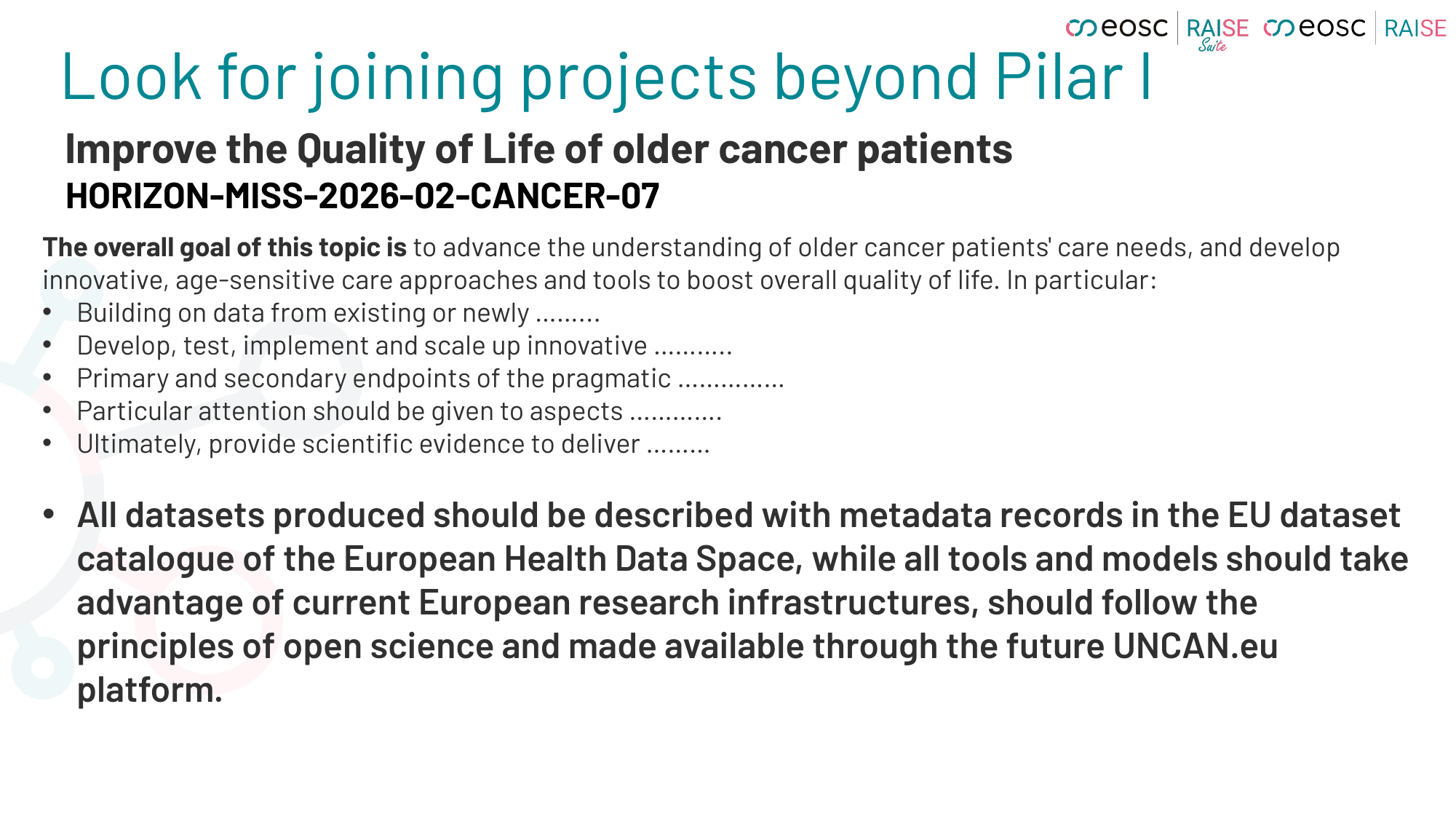

# Look for joining projects beyond Pilar I
Improve the Quality of Life of older cancer patients
HORIZON-MISS-2026-02-CANCER-07
The overall goal of this topic is to advance the understanding of older cancer patients' care needs, and develop innovative, age-sensitive care approaches and tools to boost overall quality of life. In particular:
Building on data from existing or newly ……...
Develop, test, implement and scale up innovative ………..
Primary and secondary endpoints of the pragmatic ……………
Particular attention should be given to aspects ………….
Ultimately, provide scientific evidence to deliver ………

All datasets produced should be described with metadata records in the EU dataset catalogue of the European Health Data Space, while all tools and models should take advantage of current European research infrastructures, should follow the principles of open science and made available through the future UNCAN.eu platform.